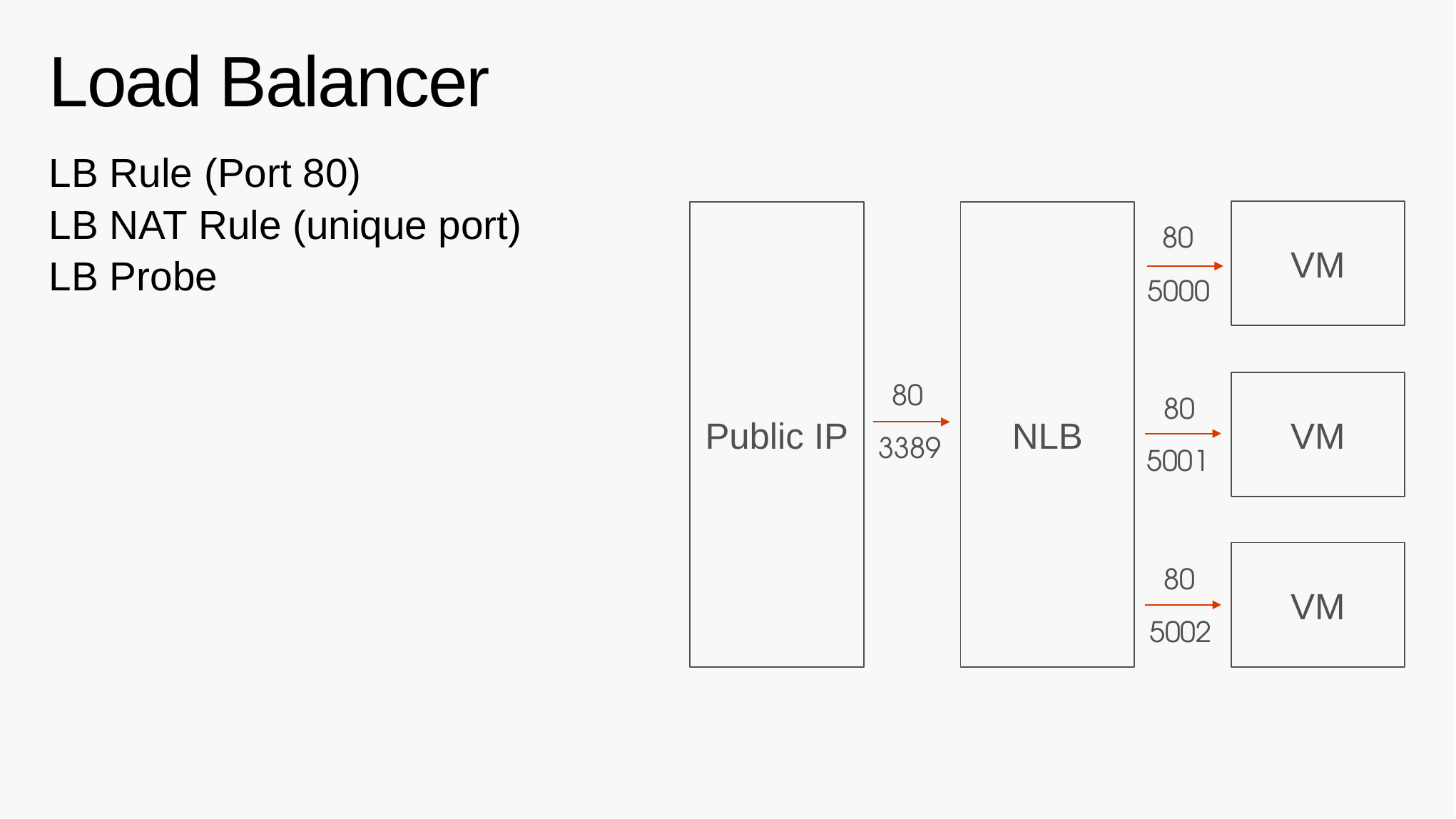

# Load Balancer
LB Rule (Port 80)
LB NAT Rule (unique port)
LB Probe
VM
Public IP
NLB
80
5000
80
VM
80
3389
5001
VM
80
5002